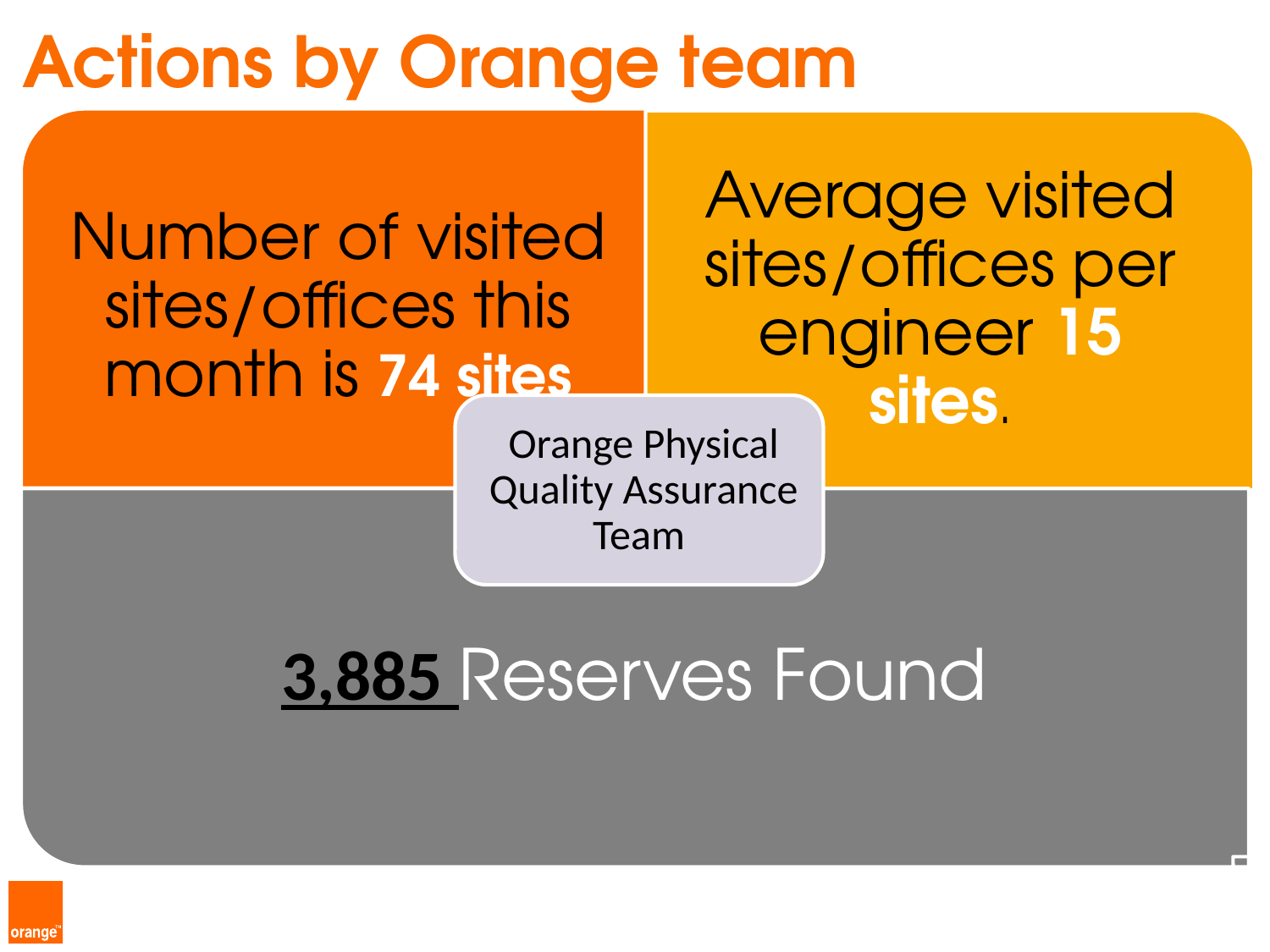

Actions by Orange team
Number of visited sites/offices this month is 74 sites
Average visited sites/offices per engineer 15 sites.
3,885 Reserves Found
Orange Physical Quality Assurance Team